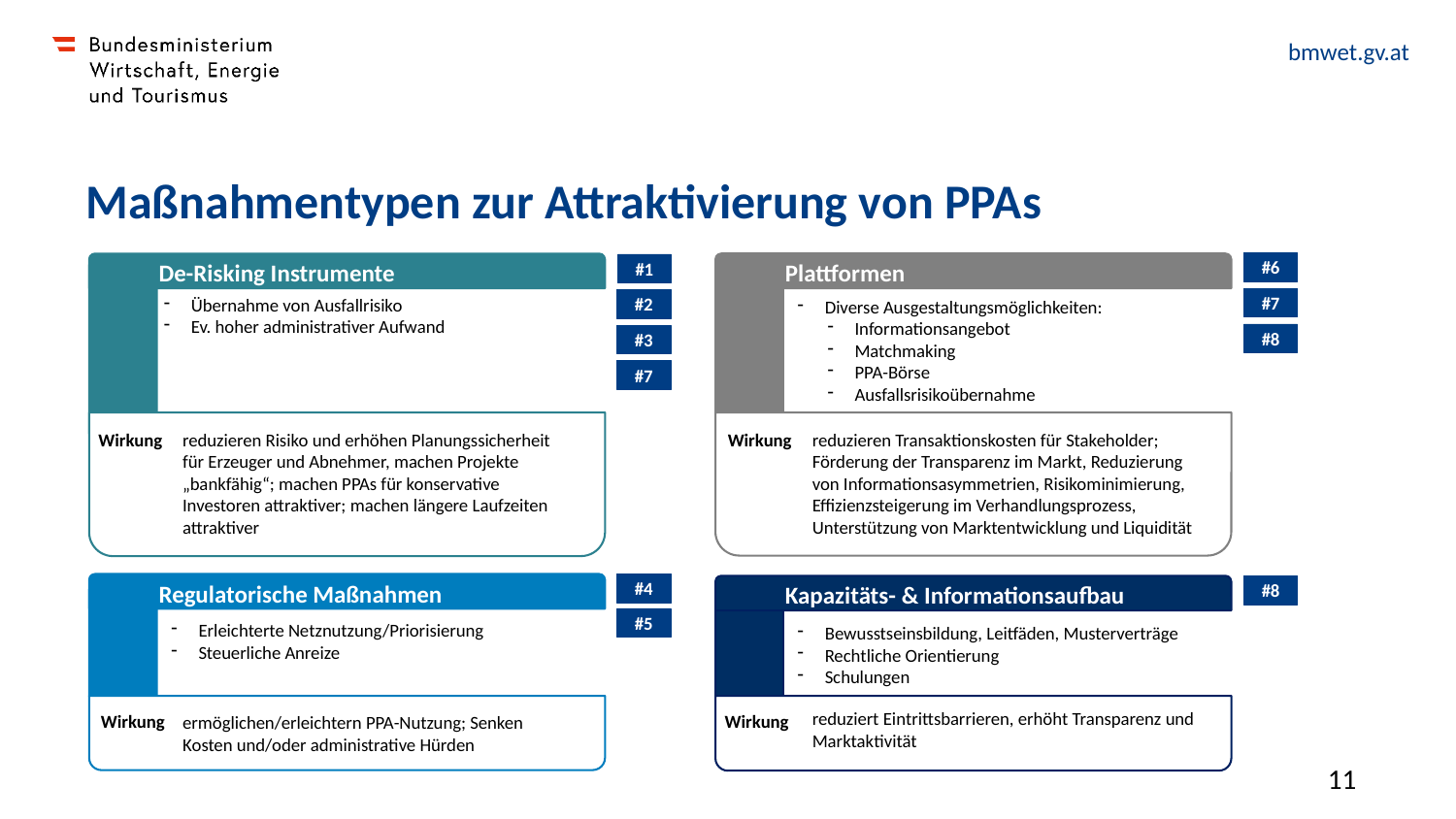

# Maßnahmentypen zur Attraktivierung von PPAs
#6
#1
Plattformen
De-Risking Instrumente

#7
#2
Übernahme von Ausfallrisiko
Ev. hoher administrativer Aufwand

Diverse Ausgestaltungsmöglichkeiten:
Informationsangebot
Matchmaking
PPA-Börse
Ausfallsrisikoübernahme
#8
#3
#7

reduzieren Risiko und erhöhen Planungssicherheit für Erzeuger und Abnehmer, machen Projekte „bankfähig“; machen PPAs für konservative Investoren attraktiver; machen längere Laufzeiten attraktiver
reduzieren Transaktionskosten für Stakeholder; Förderung der Transparenz im Markt, Reduzierung von Informationsasymmetrien, Risikominimierung, Effizienzsteigerung im Verhandlungsprozess, Unterstützung von Marktentwicklung und Liquidität
Wirkung
Wirkung
#4
#8
Regulatorische Maßnahmen
Kapazitäts- & Informationsaufbau

#5
Erleichterte Netznutzung/Priorisierung
Steuerliche Anreize
Bewusstseinsbildung, Leitfäden, Musterverträge
Rechtliche Orientierung
Schulungen

reduziert Eintrittsbarrieren, erhöht Transparenz und Marktaktivität
Wirkung
Wirkung
ermöglichen/erleichtern PPA-Nutzung; Senken Kosten und/oder administrative Hürden
11